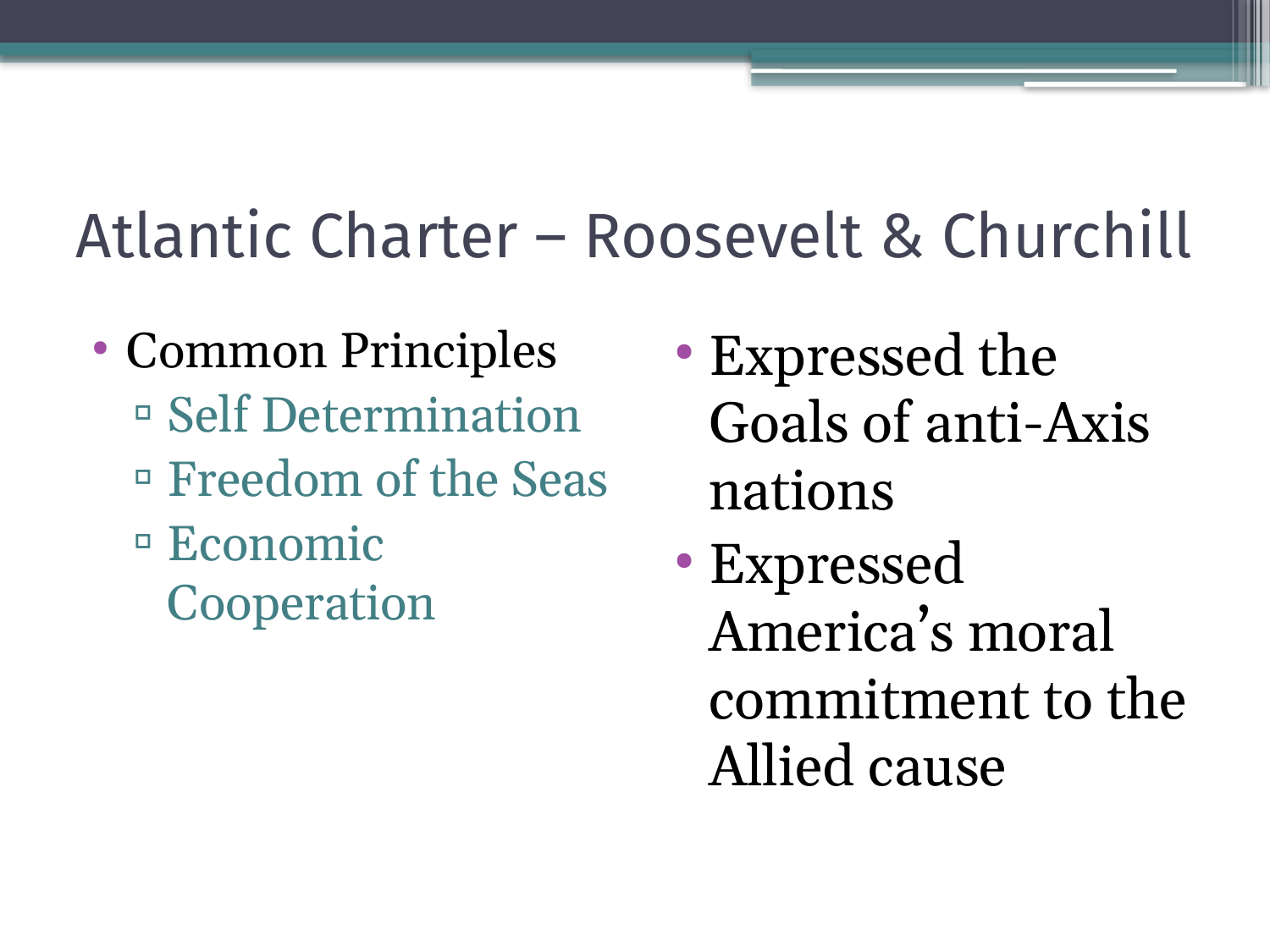

# Atlantic Charter – Roosevelt & Churchill
Common Principles
Self Determination
Freedom of the Seas
Economic Cooperation
Expressed the Goals of anti-Axis nations
Expressed America’s moral commitment to the Allied cause